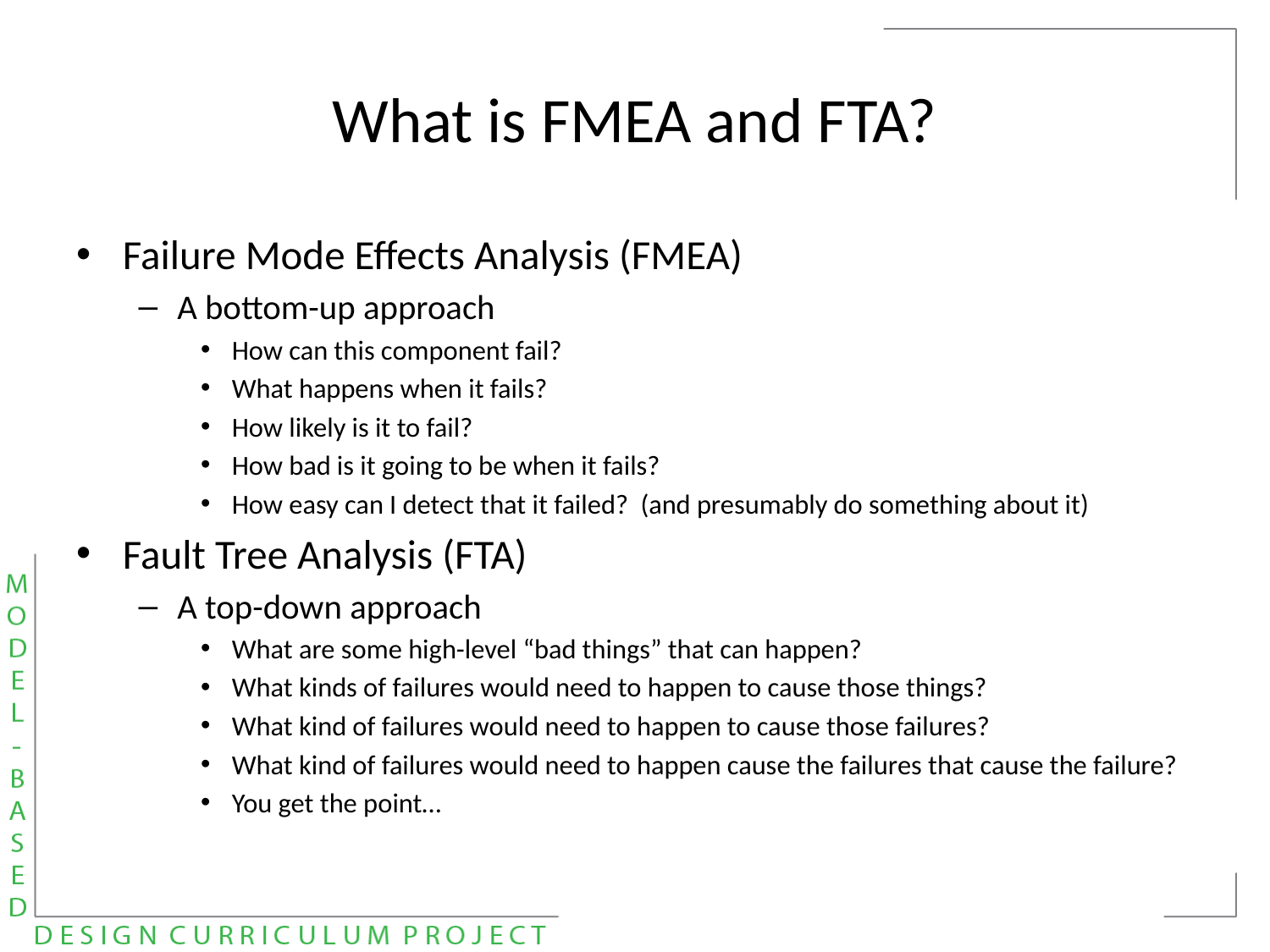

# What is FMEA and FTA?
Failure Mode Effects Analysis (FMEA)
A bottom-up approach
How can this component fail?
What happens when it fails?
How likely is it to fail?
How bad is it going to be when it fails?
How easy can I detect that it failed?  (and presumably do something about it)
Fault Tree Analysis (FTA)
A top-down approach
What are some high-level “bad things” that can happen?
What kinds of failures would need to happen to cause those things?
What kind of failures would need to happen to cause those failures?
What kind of failures would need to happen cause the failures that cause the failure?
You get the point…